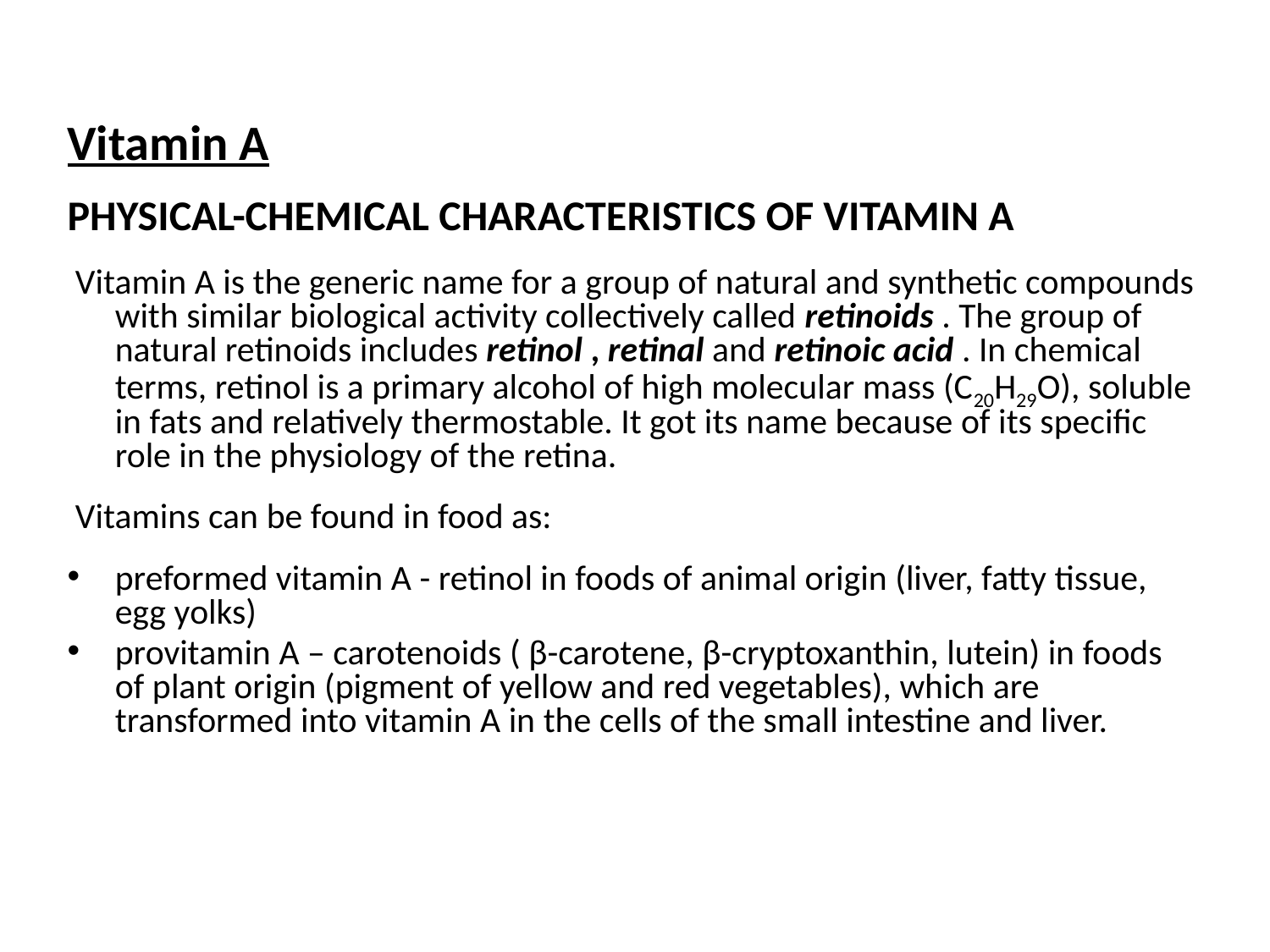

Vitamin A

PHYSICAL-CHEMICAL CHARACTERISTICS OF VITAMIN A

 Vitamin A is the generic name for a group of natural and synthetic compounds with similar biological activity collectively called retinoids . The group of natural retinoids includes retinol , retinal and retinoic acid . In chemical terms, retinol is a primary alcohol of high molecular mass (C20H29O), soluble in fats and relatively thermostable. It got its name because of its specific role in the physiology of the retina.

 Vitamins can be found in food as:

preformed vitamin A - retinol in foods of animal origin (liver, fatty tissue, egg yolks)
provitamin A – carotenoids ( β-carotene, β-cryptoxanthin, lutein) in foods of plant origin (pigment of yellow and red vegetables), which are transformed into vitamin A in the cells of the small intestine and liver.